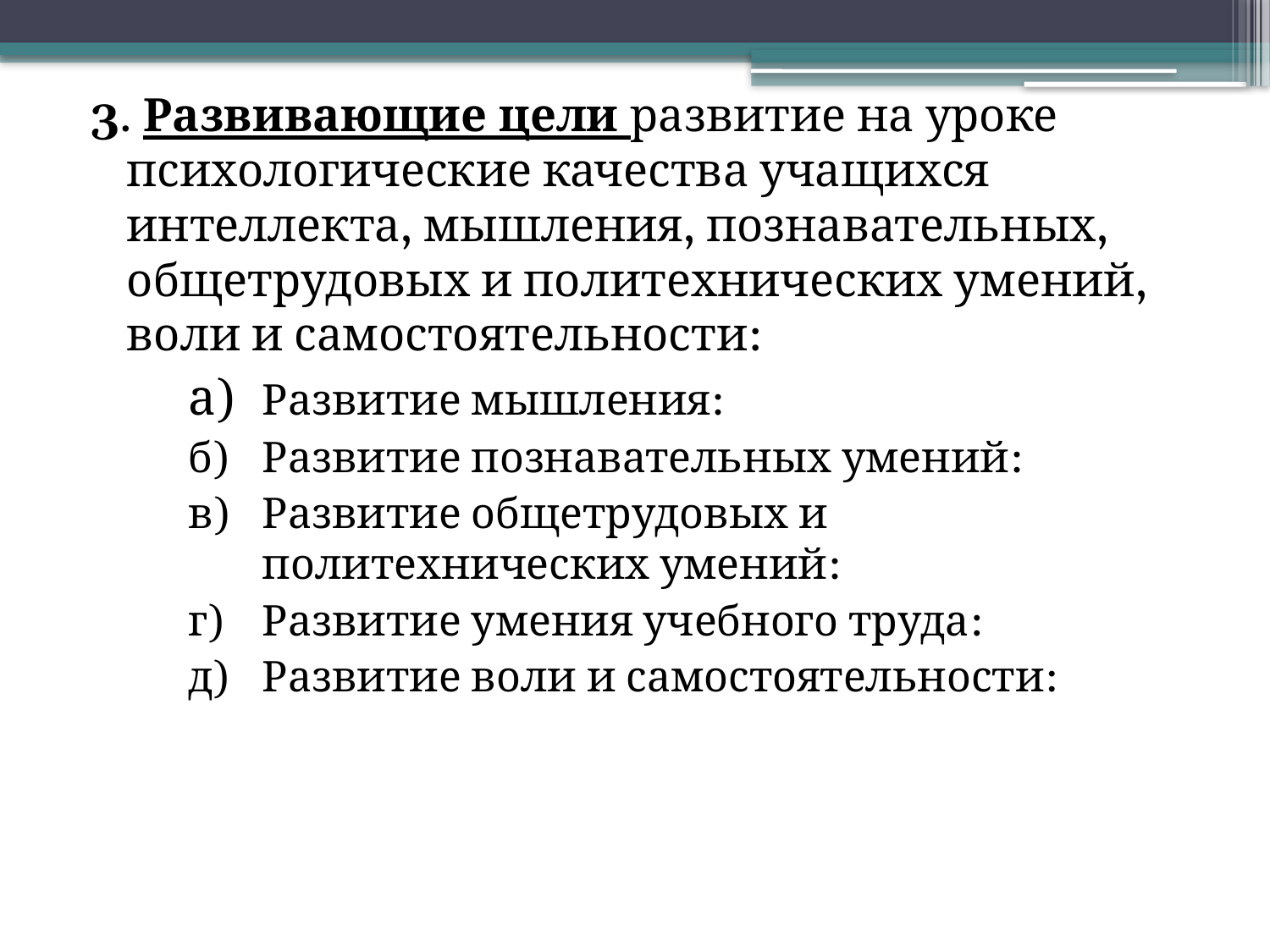

3. Развивающие цели развитие на уроке психологические качества учащихся интеллекта, мышления, познавательных, общетрудовых и политехнических умений, воли и самостоятельности:
а)	Развитие мышления:
б)	Развитие познавательных умений:
в)	Развитие общетрудовых и политехнических умений:
г)	Развитие умения учебного труда:
д)	Развитие воли и самостоятельности: